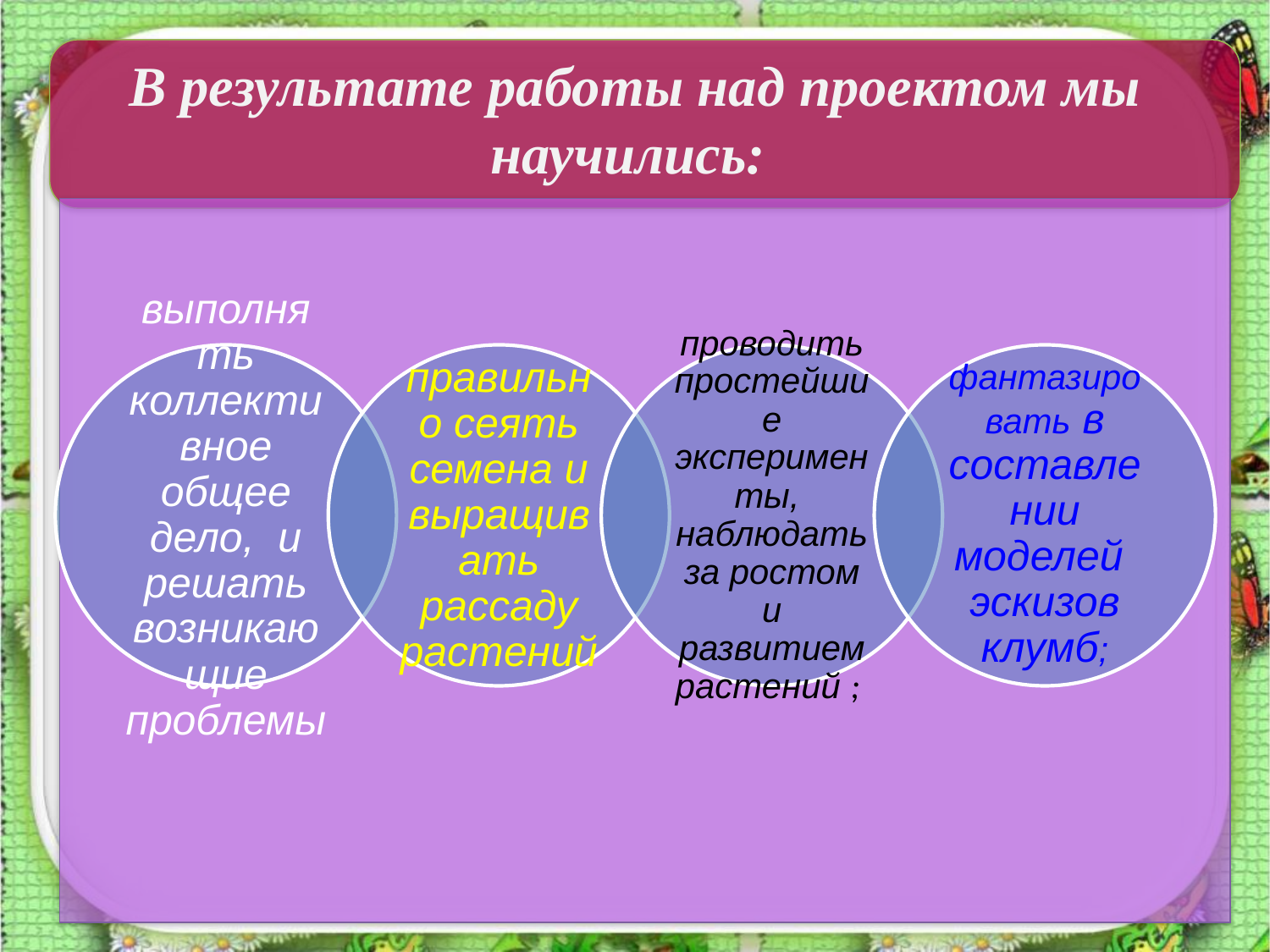

# В результате работы над проектом мы научились:

выполнять коллективное общее дело,  и решать возникающие проблемы
правильно сеять семена и выращивать рассаду растений
проводить простейшие эксперименты,  наблюдать за ростом и развитием растений ;
фантазировать в составлении моделей  эскизов клумб;